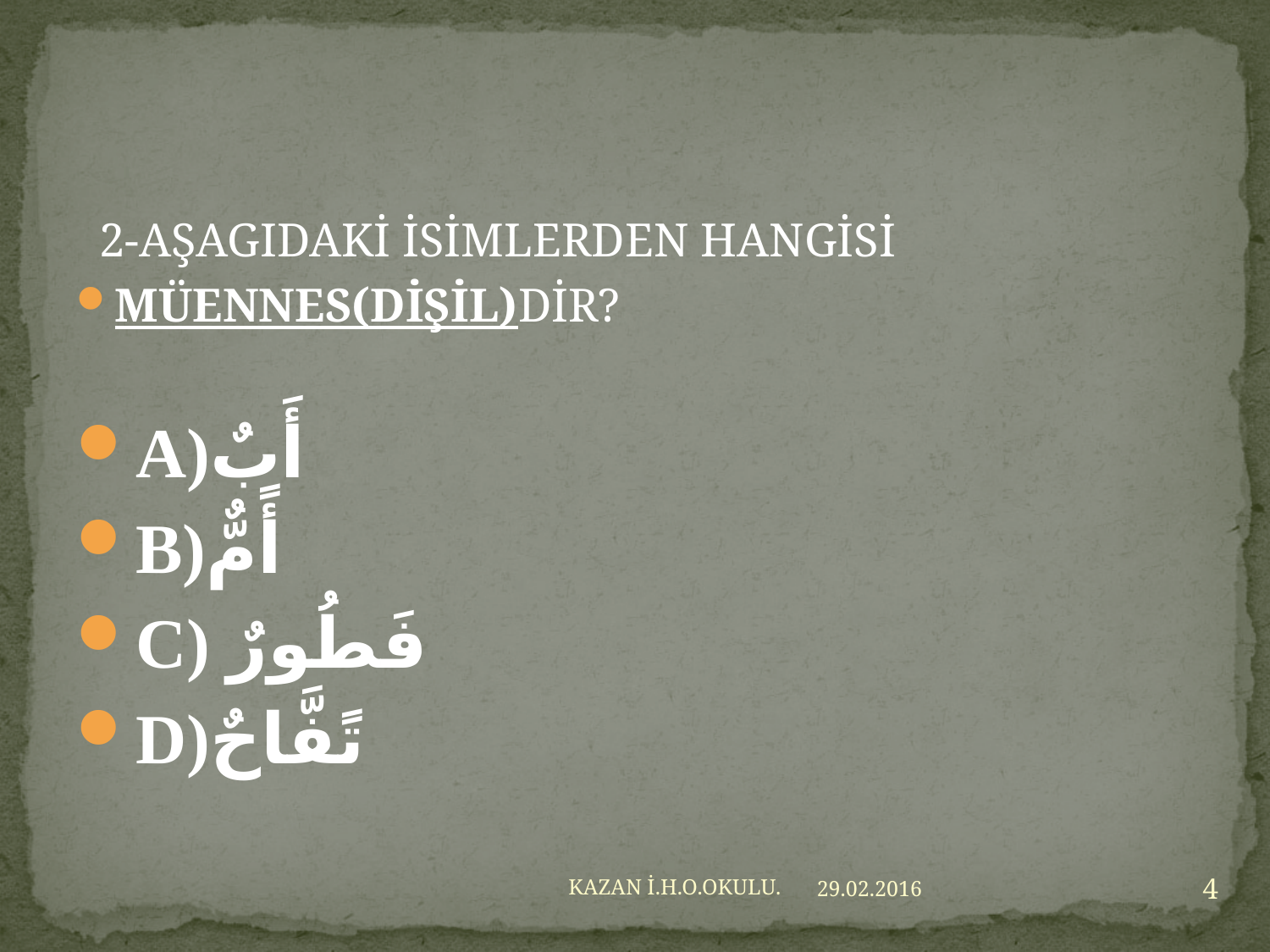

2-AŞAGIDAKİ İSİMLERDEN HANGİSİ
MÜENNES(DİŞİL)DİR?

A)أَبٌ
B)أًمٌّ
C) فَطُورٌ
D)تًفَّاحٌ
4
KAZAN İ.H.O.OKULU.
29.02.2016